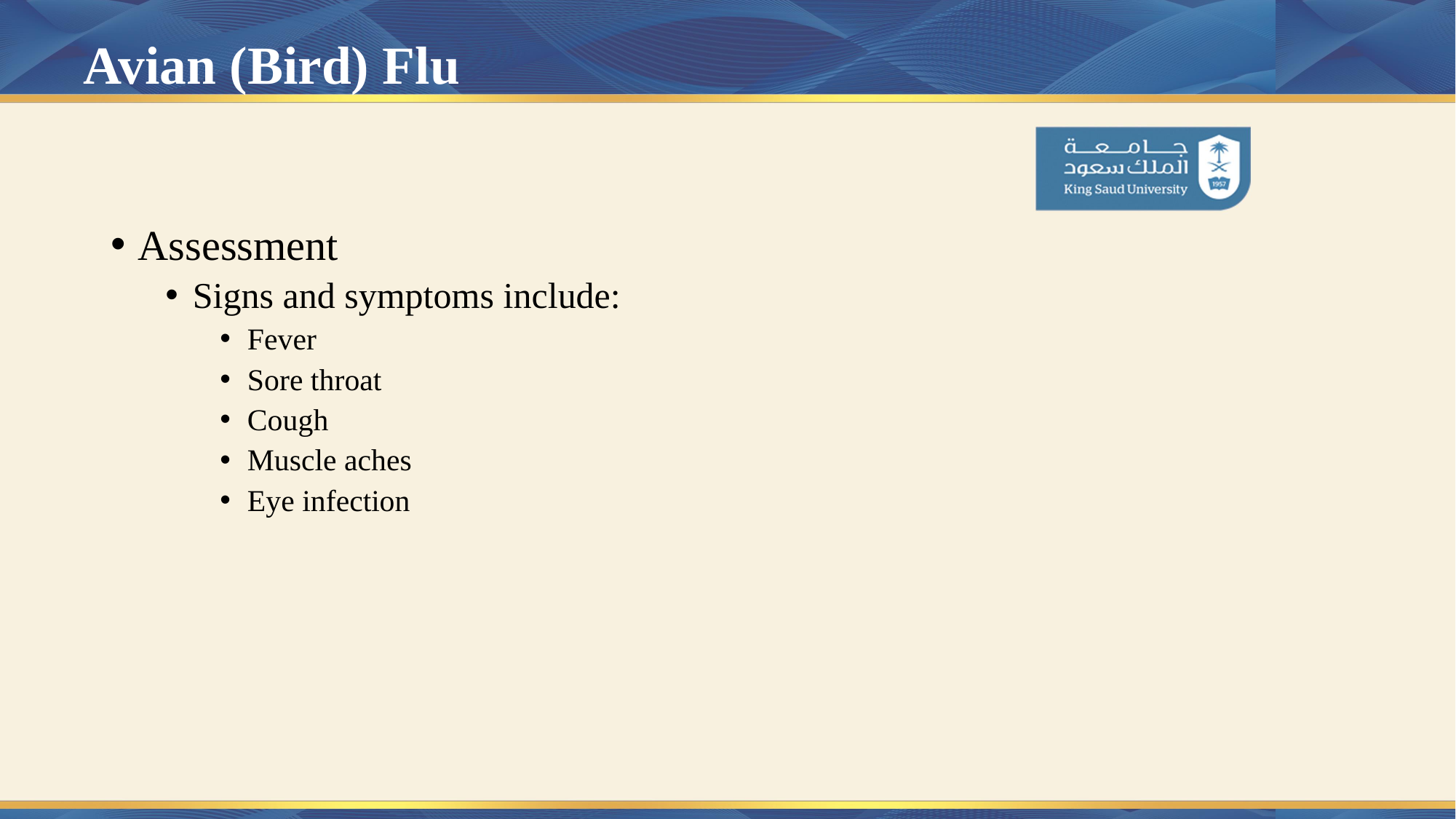

# Avian (Bird) Flu
Assessment
Signs and symptoms include:
Fever
Sore throat
Cough
Muscle aches
Eye infection